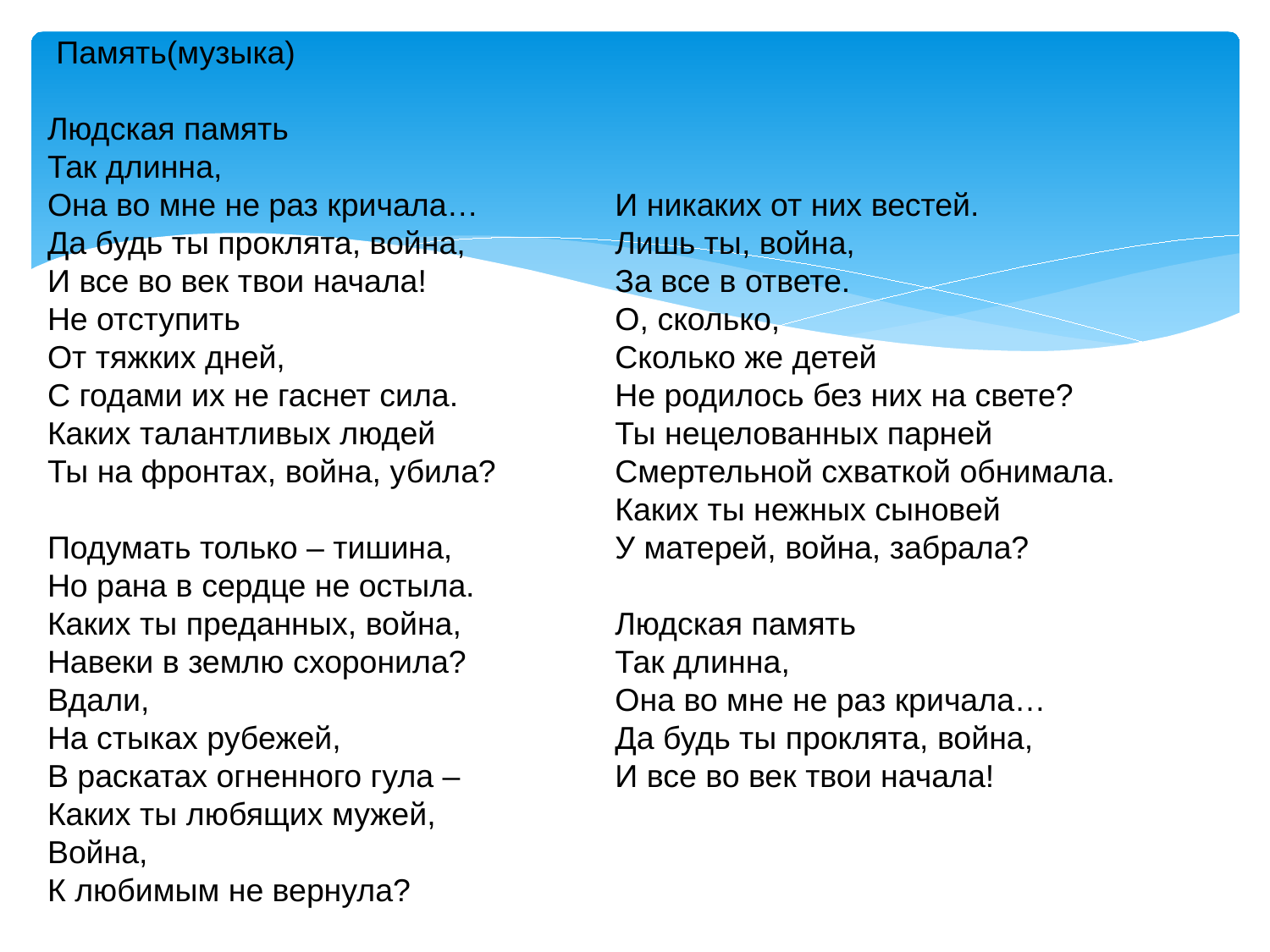

Память(музыка)

Людская память
Так длинна,
Она во мне не раз кричала…
Да будь ты проклята, война,
И все во век твои начала!
Не отступить
От тяжких дней,
С годами их не гаснет сила.
Каких талантливых людей
Ты на фронтах, война, убила?

Подумать только – тишина,
Но рана в сердце не остыла.
Каких ты преданных, война,
Навеки в землю схоронила?
Вдали,
На стыках рубежей,
В раскатах огненного гула –
Каких ты любящих мужей,
Война,
К любимым не вернула?

И никаких от них вестей.
Лишь ты, война,
За все в ответе.
О, сколько,
Сколько же детей
Не родилось без них на свете?
Ты нецелованных парней
Смертельной схваткой обнимала.
Каких ты нежных сыновей
У матерей, война, забрала?

Людская память
Так длинна,
Она во мне не раз кричала…
Да будь ты проклята, война,
И все во век твои начала!